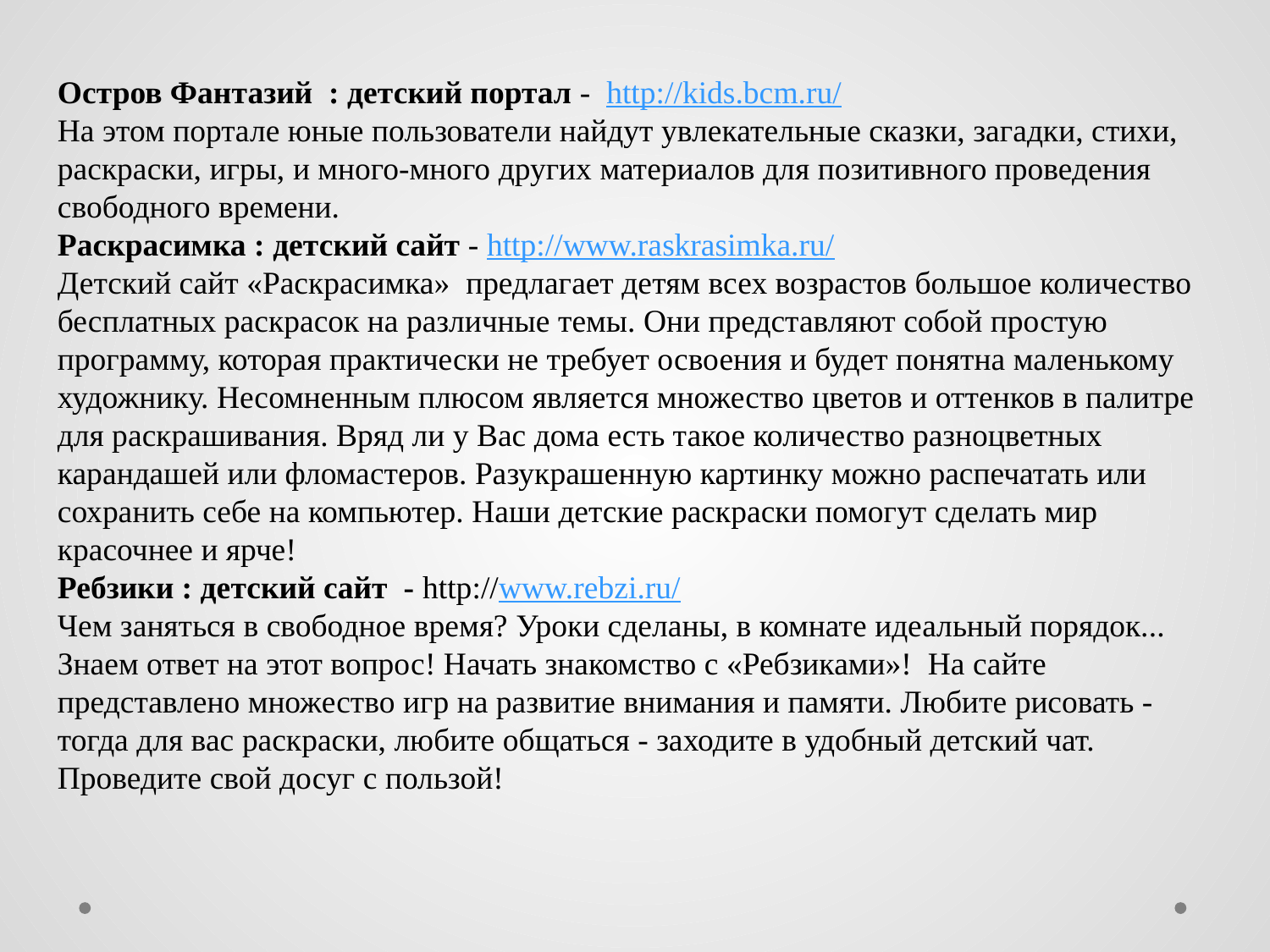

Остров Фантазий  : детский портал -  http://kids.bcm.ru/
На этом портале юные пользователи найдут увлекательные сказки, загадки, стихи, раскраски, игры, и много-много других материалов для позитивного проведения свободного времени.
Раскрасимка : детский сайт - http://www.raskrasimka.ru/
Детский сайт «Раскрасимка»  предлагает детям всех возрастов большое количество бесплатных раскрасок на различные темы. Они представляют собой простую программу, которая практически не требует освоения и будет понятна маленькому художнику. Несомненным плюсом является множество цветов и оттенков в палитре для раскрашивания. Вряд ли у Вас дома есть такое количество разноцветных карандашей или фломастеров. Разукрашенную картинку можно распечатать или сохранить себе на компьютер. Наши детские раскраски помогут сделать мир красочнее и ярче!
Ребзики : детский сайт  - http://www.rebzi.ru/
Чем заняться в свободное время? Уроки сделаны, в комнате идеальный порядок... Знаем ответ на этот вопрос! Начать знакомство с «Ребзиками»!  На сайте представлено множество игр на развитие внимания и памяти. Любите рисовать - тогда для вас раскраски, любите общаться - заходите в удобный детский чат. Проведите свой досуг с пользой!